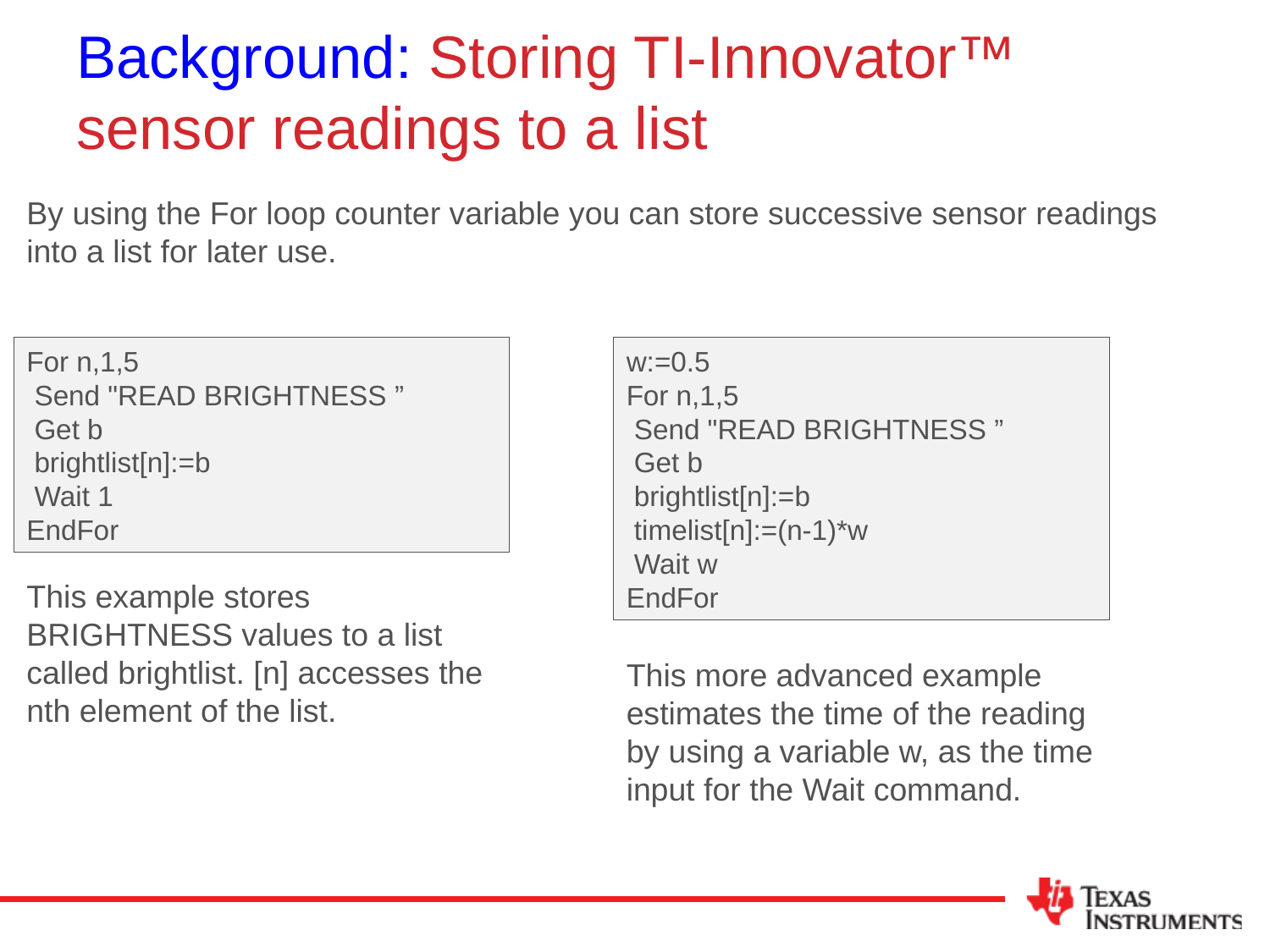

# Background: Storing TI-Innovator™ sensor readings to a list
By using the For loop counter variable you can store successive sensor readings into a list for later use.

For n,1,5
 Send "READ BRIGHTNESS ”
 Get b
 brightlist[n]:=b
 Wait 1
EndFor
w:=0.5
For n,1,5
 Send "READ BRIGHTNESS ”
 Get b
 brightlist[n]:=b
 timelist[n]:=(n-1)*w
 Wait w
EndFor
This example stores BRIGHTNESS values to a list called brightlist. [n] accesses the nth element of the list.
This more advanced example estimates the time of the reading by using a variable w, as the time input for the Wait command.